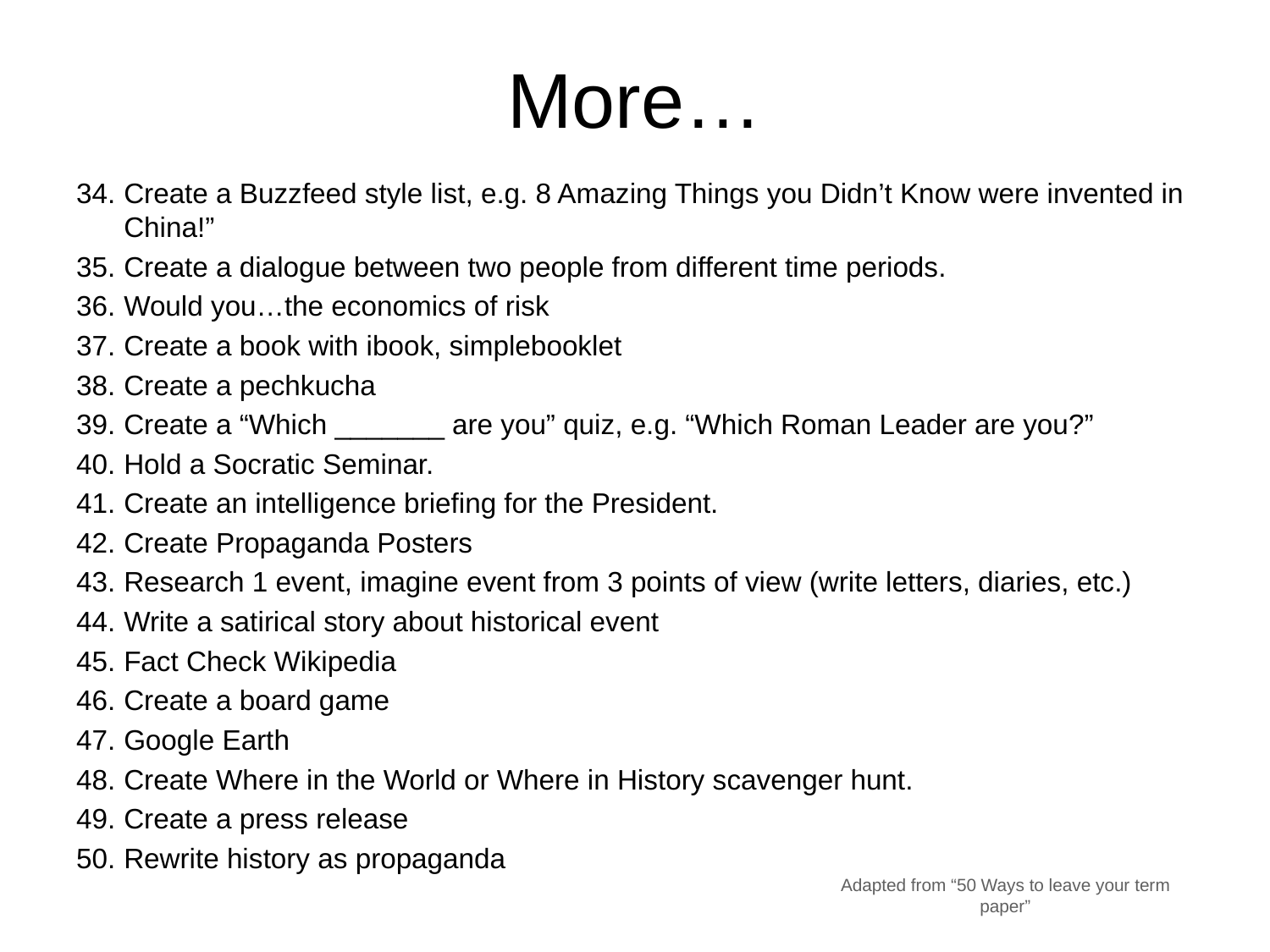

# More…
Create a Buzzfeed style list, e.g. 8 Amazing Things you Didn’t Know were invented in China!”
Create a dialogue between two people from different time periods.
Would you…the economics of risk
Create a book with ibook, simplebooklet
Create a pechkucha
Create a “Which _______ are you” quiz, e.g. “Which Roman Leader are you?”
Hold a Socratic Seminar.
Create an intelligence briefing for the President.
Create Propaganda Posters
Research 1 event, imagine event from 3 points of view (write letters, diaries, etc.)
Write a satirical story about historical event
Fact Check Wikipedia
Create a board game
Google Earth
Create Where in the World or Where in History scavenger hunt.
Create a press release
Rewrite history as propaganda

Adapted from “50 Ways to leave your term paper”